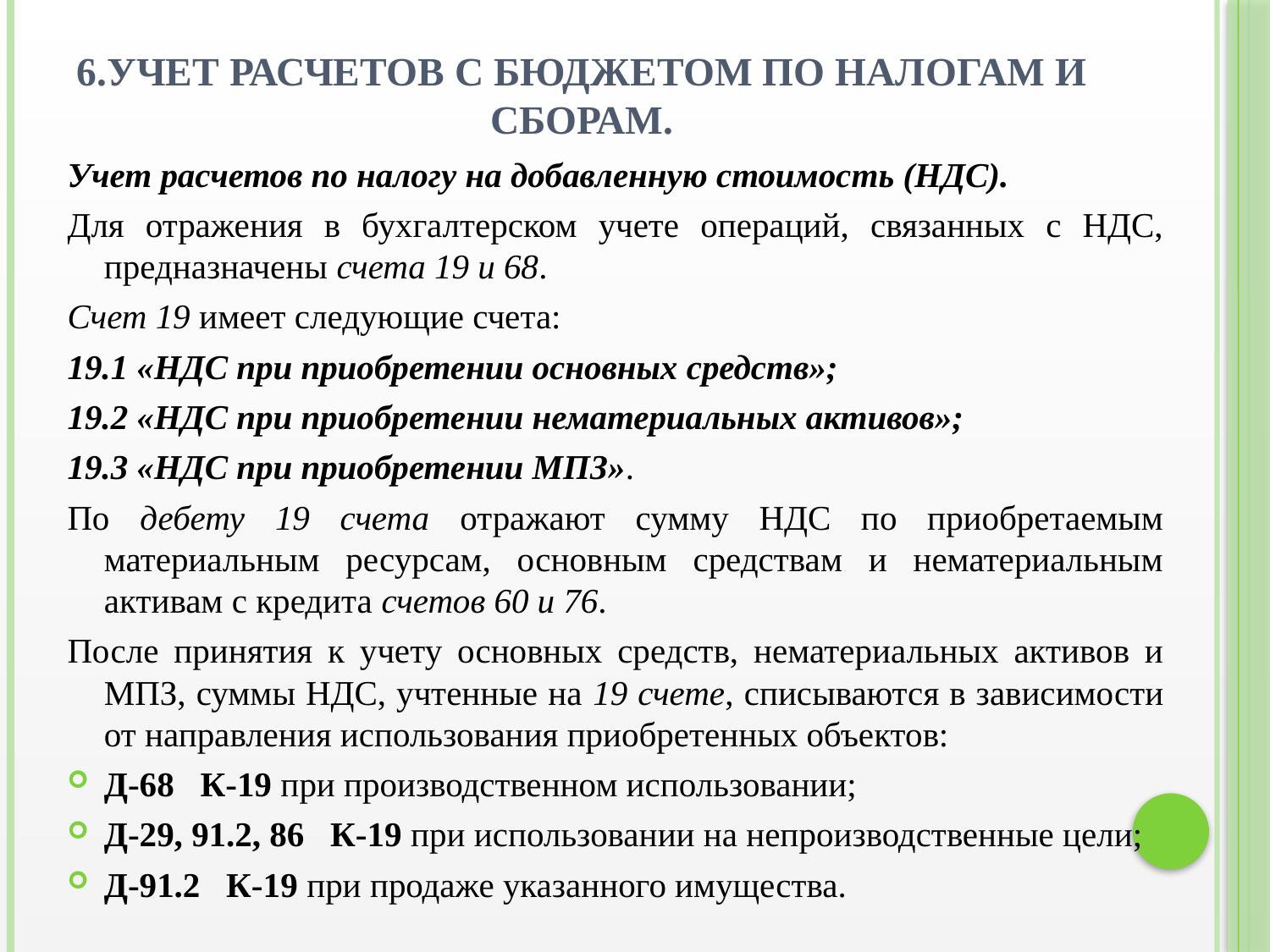

# 6.Учет расчетов с бюджетом по налогам и сборам.
Учет расчетов по налогу на добавленную стоимость (НДС).
Для отражения в бухгалтерском учете операций, связанных с НДС, предназначены счета 19 и 68.
Счет 19 имеет следующие счета:
19.1 «НДС при приобретении основных средств»;
19.2 «НДС при приобретении нематериальных активов»;
19.3 «НДС при приобретении МПЗ».
По дебету 19 счета отражают сумму НДС по приобретаемым материальным ресурсам, основным средствам и нематериальным активам с кредита счетов 60 и 76.
После принятия к учету основных средств, нематериальных активов и МПЗ, суммы НДС, учтенные на 19 счете, списываются в зависимости от направления использования приобретенных объектов:
Д-68   К-19 при производственном использовании;
Д-29, 91.2, 86   К-19 при использовании на непроизводственные цели;
Д-91.2   К-19 при продаже указанного имущества.